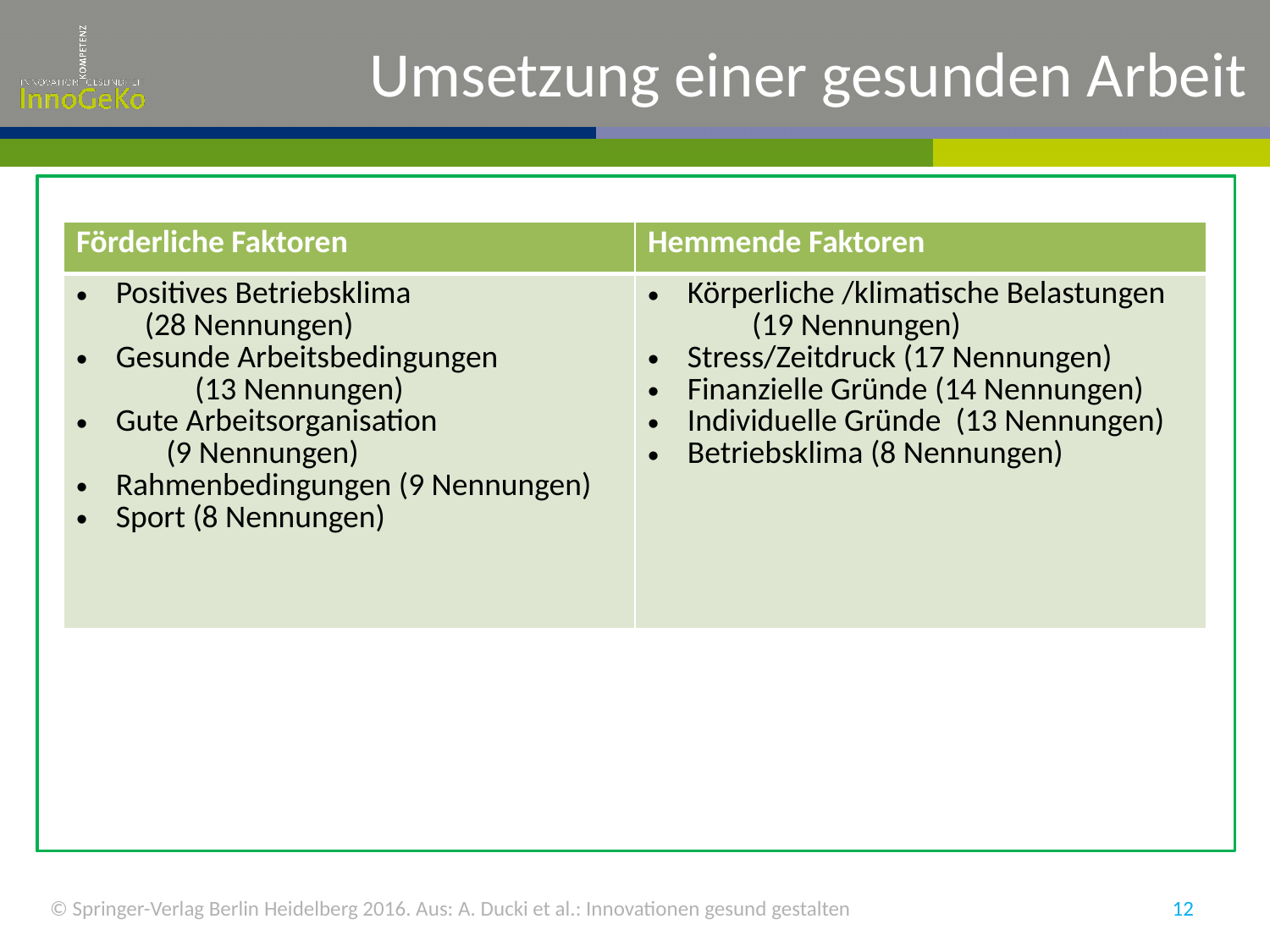

# Umsetzung einer gesunden Arbeit
| Förderliche Faktoren | Hemmende Faktoren |
| --- | --- |
| Positives Betriebsklima (28 Nennungen) Gesunde Arbeitsbedingungen (13 Nennungen) Gute Arbeitsorganisation (9 Nennungen) Rahmenbedingungen (9 Nennungen) Sport (8 Nennungen) | Körperliche /klimatische Belastungen (19 Nennungen) Stress/Zeitdruck (17 Nennungen) Finanzielle Gründe (14 Nennungen) Individuelle Gründe (13 Nennungen) Betriebsklima (8 Nennungen) |

© Springer-Verlag Berlin Heidelberg 2016. Aus: A. Ducki et al.: Innovationen gesund gestalten

12